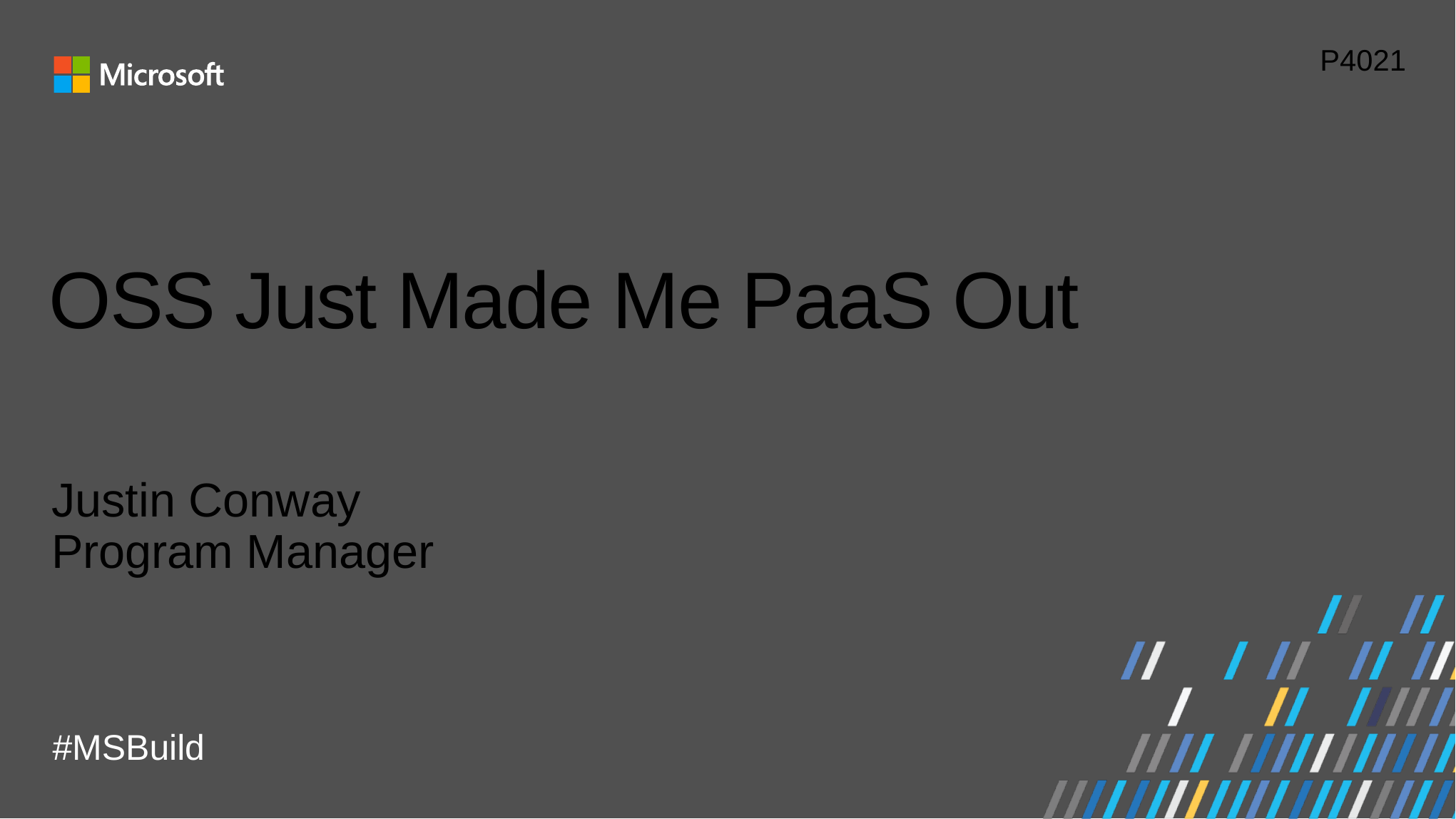

P4021
# OSS Just Made Me PaaS Out
Justin Conway
Program Manager